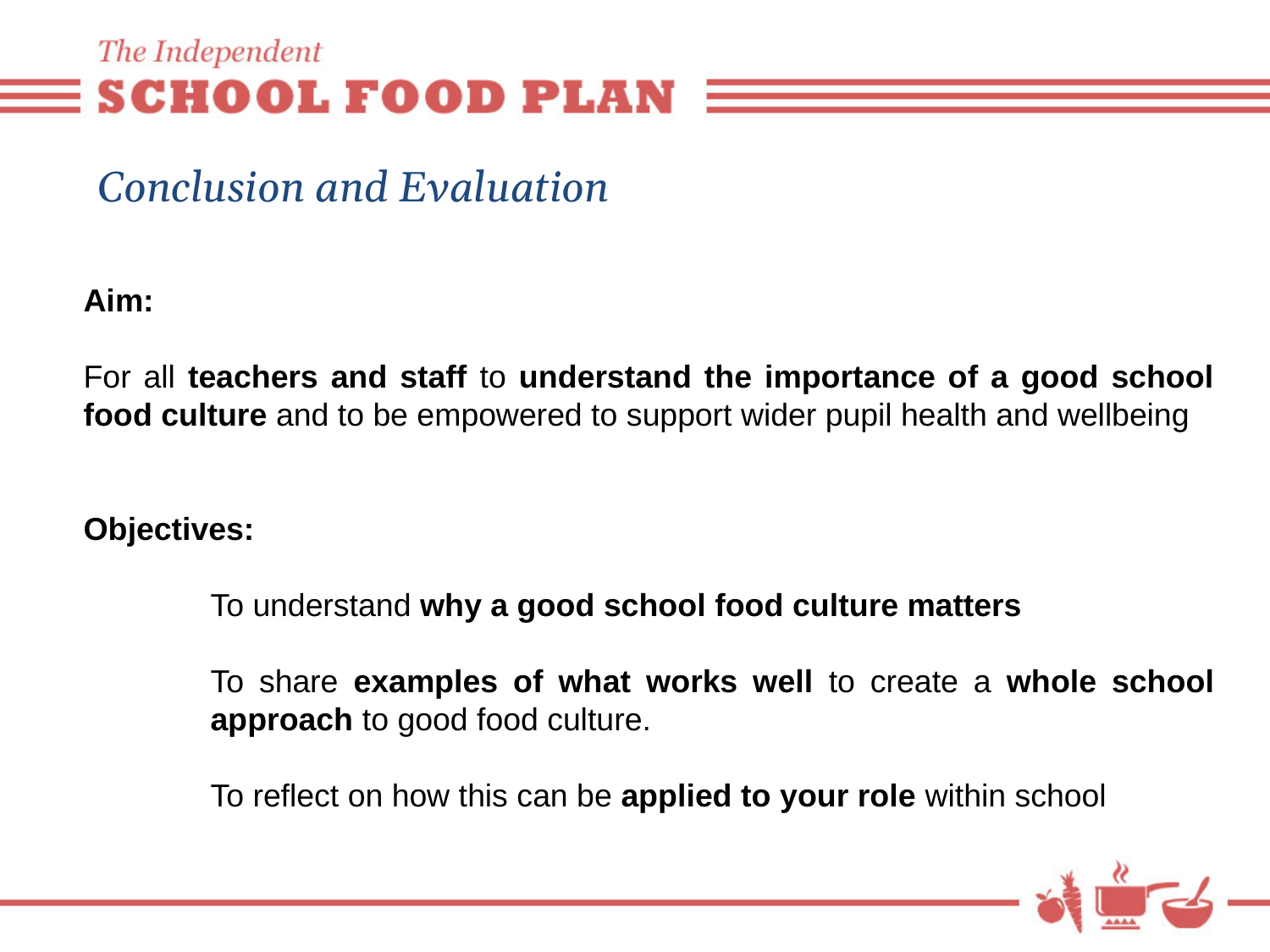

# Conclusion and Evaluation
Aim:

For all teachers and staff to understand the importance of a good school food culture and to be empowered to support wider pupil health and wellbeing

Objectives:

	To understand why a good school food culture matters

	To share examples of what works well to create a whole school 	approach to good food culture.

	To reflect on how this can be applied to your role within school